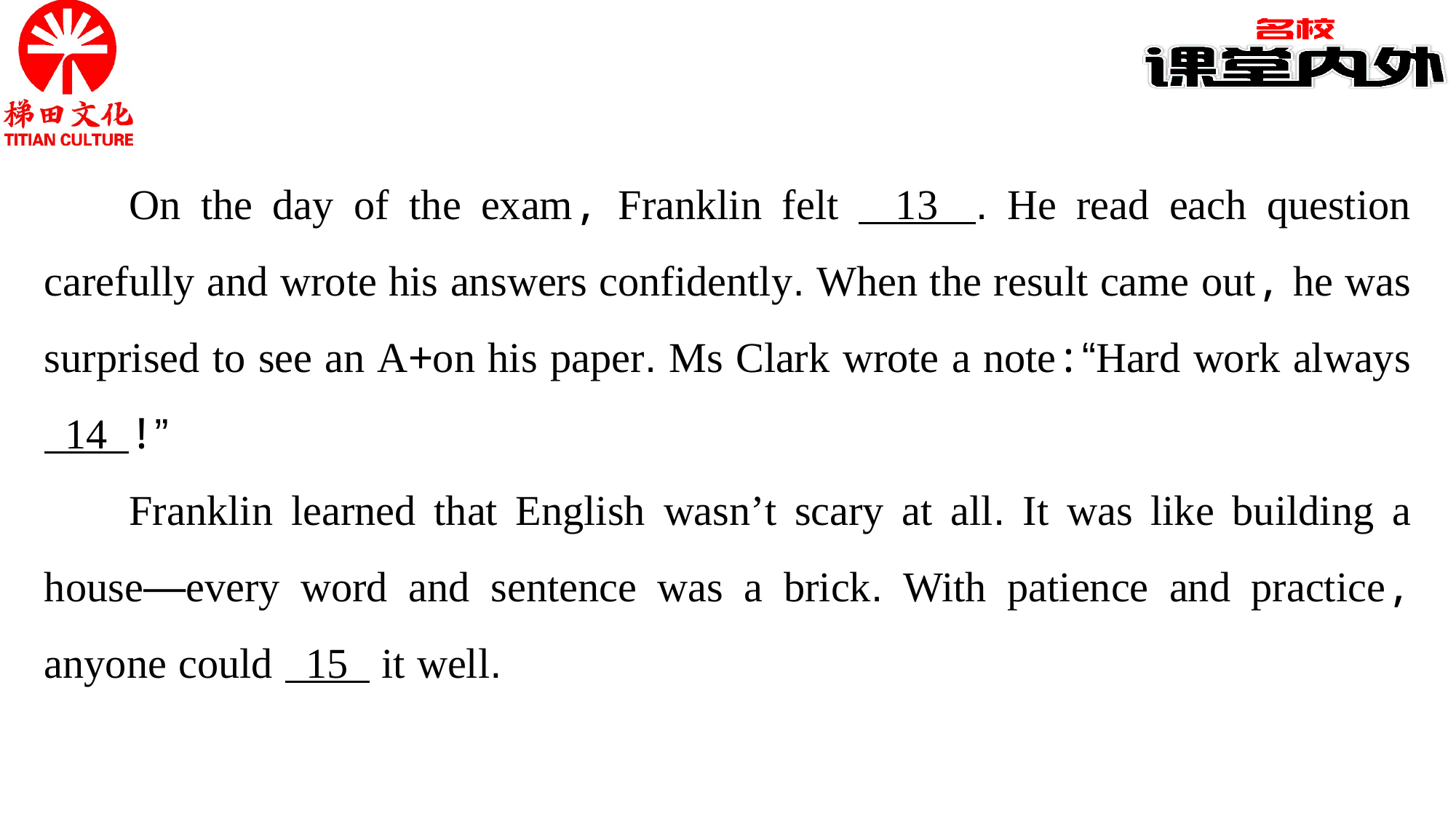

On the day of the exam, Franklin felt   13  . He read each question carefully and wrote his answers confidently. When the result came out, he was surprised to see an A+on his paper. Ms Clark wrote a note:“Hard work always   14  !”
Franklin learned that English wasn’t scary at all. It was like building a house—every word and sentence was a brick. With patience and practice, anyone could   15   it well.